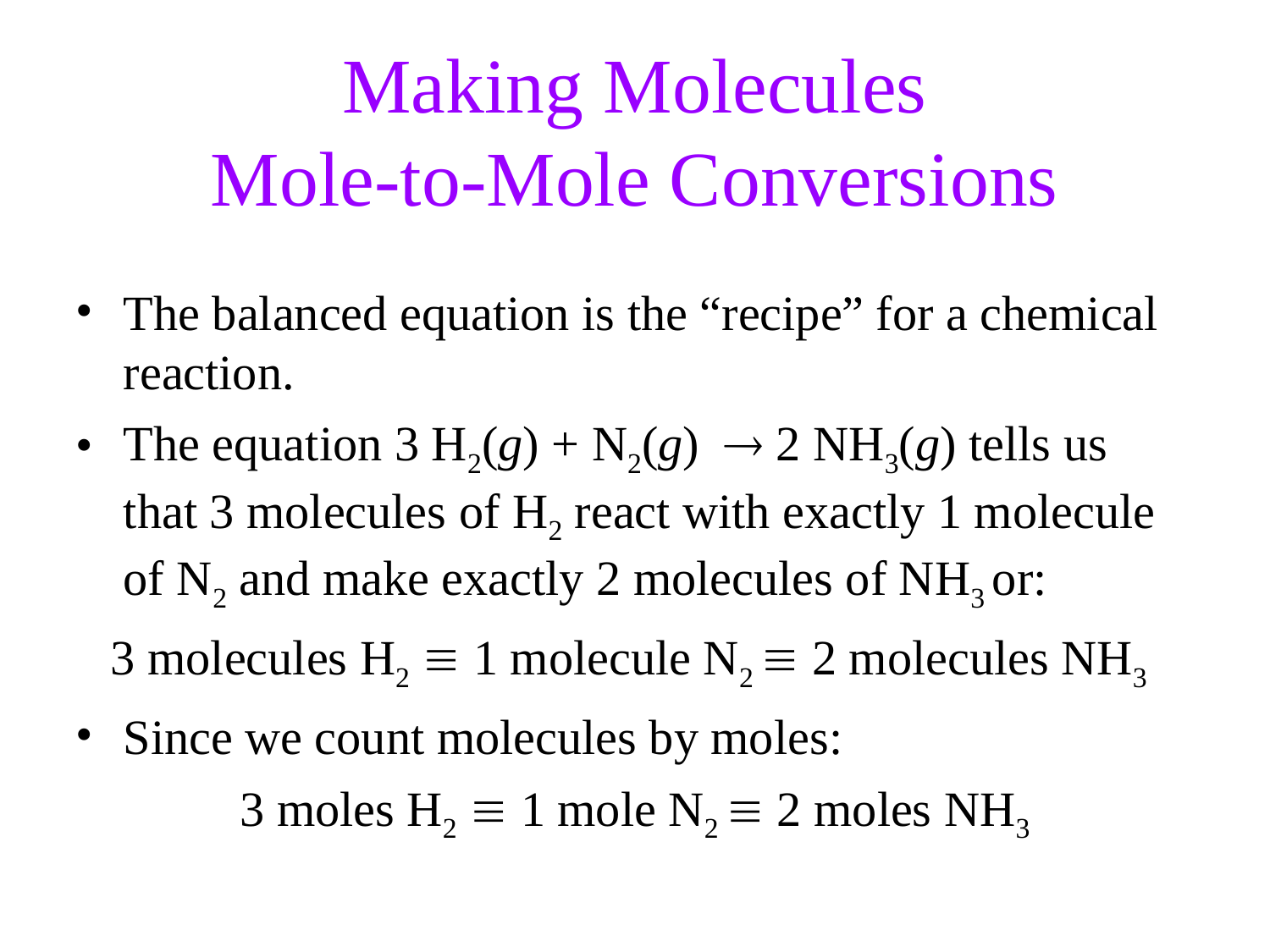

Making Molecules
Mole-to-Mole Conversions
The balanced equation is the “recipe” for a chemical reaction.
The equation 3 H2(g) + N2(g)  → 2 NH3(g) tells us that 3 molecules of H2 react with exactly 1 molecule of N2 and make exactly 2 molecules of NH3 or:
3 molecules H2 ≡ 1 molecule N2 ≡ 2 molecules NH3
Since we count molecules by moles:
3 moles H2 ≡ 1 mole N2 ≡ 2 moles NH3